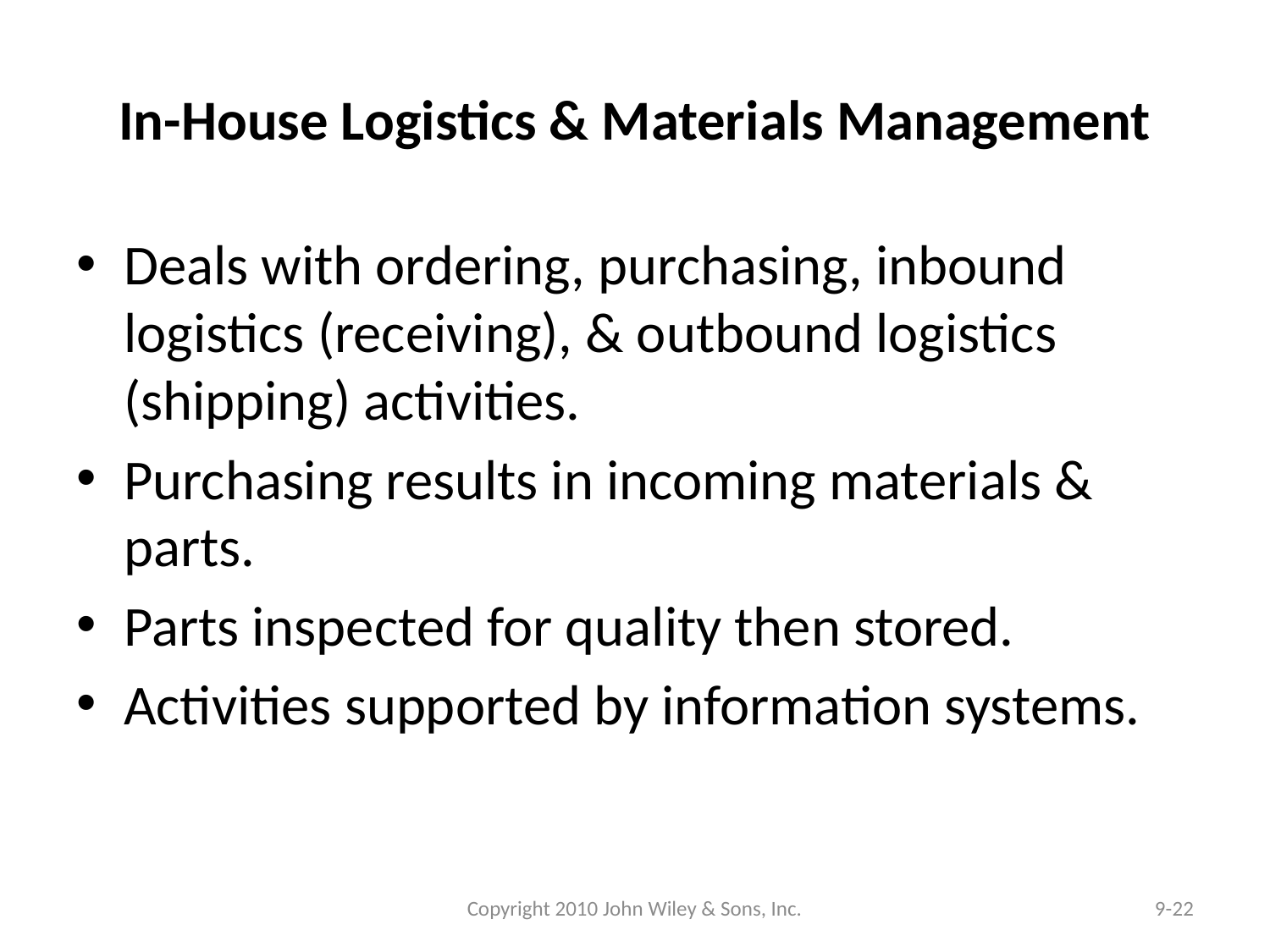

# In-House Logistics & Materials Management
Deals with ordering, purchasing, inbound logistics (receiving), & outbound logistics (shipping) activities.
Purchasing results in incoming materials & parts.
Parts inspected for quality then stored.
Activities supported by information systems.
Copyright 2010 John Wiley & Sons, Inc.
9-22